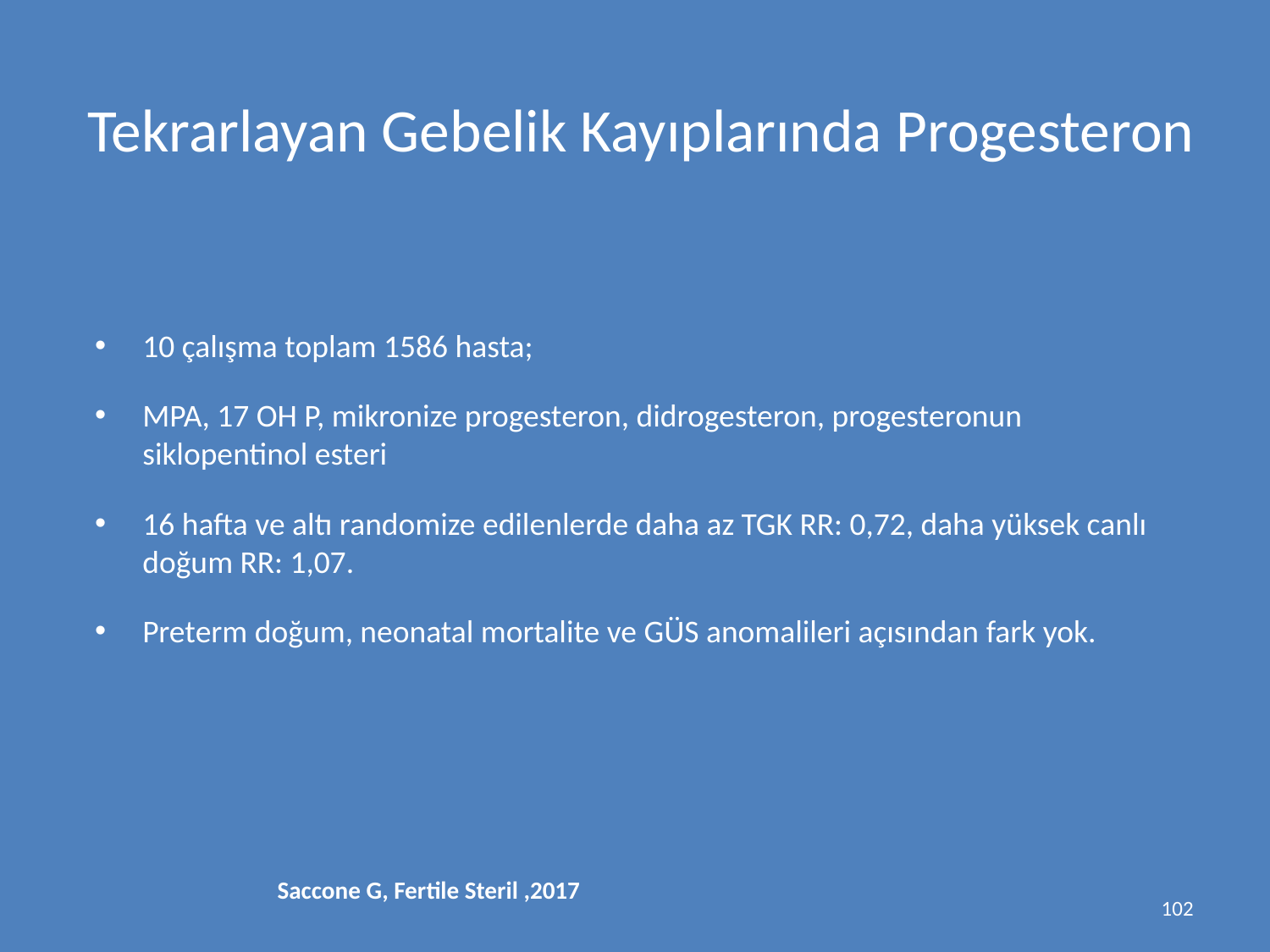

# Tekrarlayan Gebelik Kayıplarında Progesteron
10 çalışma toplam 1586 hasta;
MPA, 17 OH P, mikronize progesteron, didrogesteron, progesteronun siklopentinol esteri
16 hafta ve altı randomize edilenlerde daha az TGK RR: 0,72, daha yüksek canlı doğum RR: 1,07.
Preterm doğum, neonatal mortalite ve GÜS anomalileri açısından fark yok.
Saccone G, Fertile Steril ,2017
102